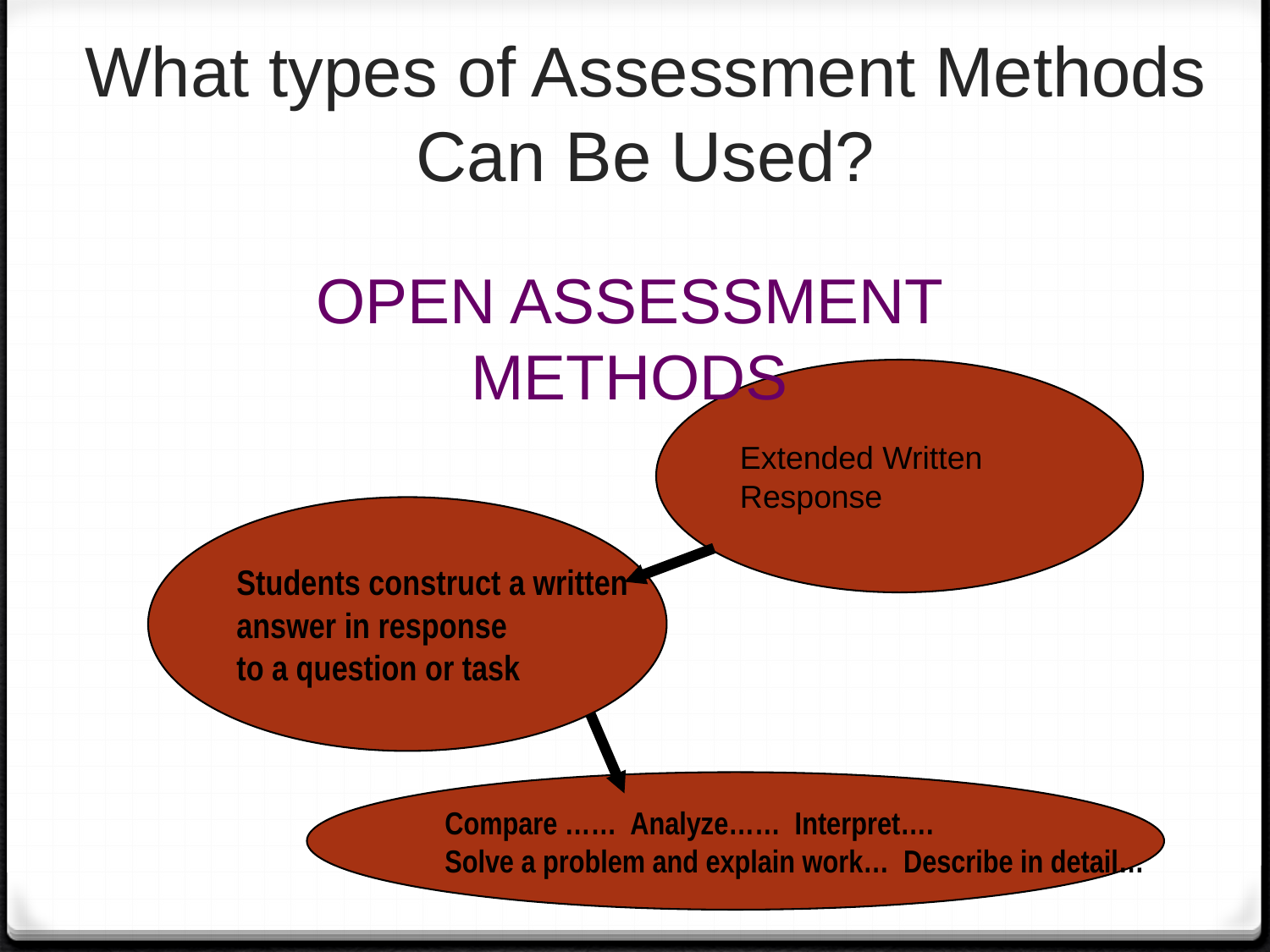

# What types of Assessment Methods Can Be Used?

OPEN ASSESSMENT METHODS
Extended Written
Response
Students construct a written
answer in response
to a question or task

Compare ……  Analyze……  Interpret….
Solve a problem and explain work…  Describe in detail…